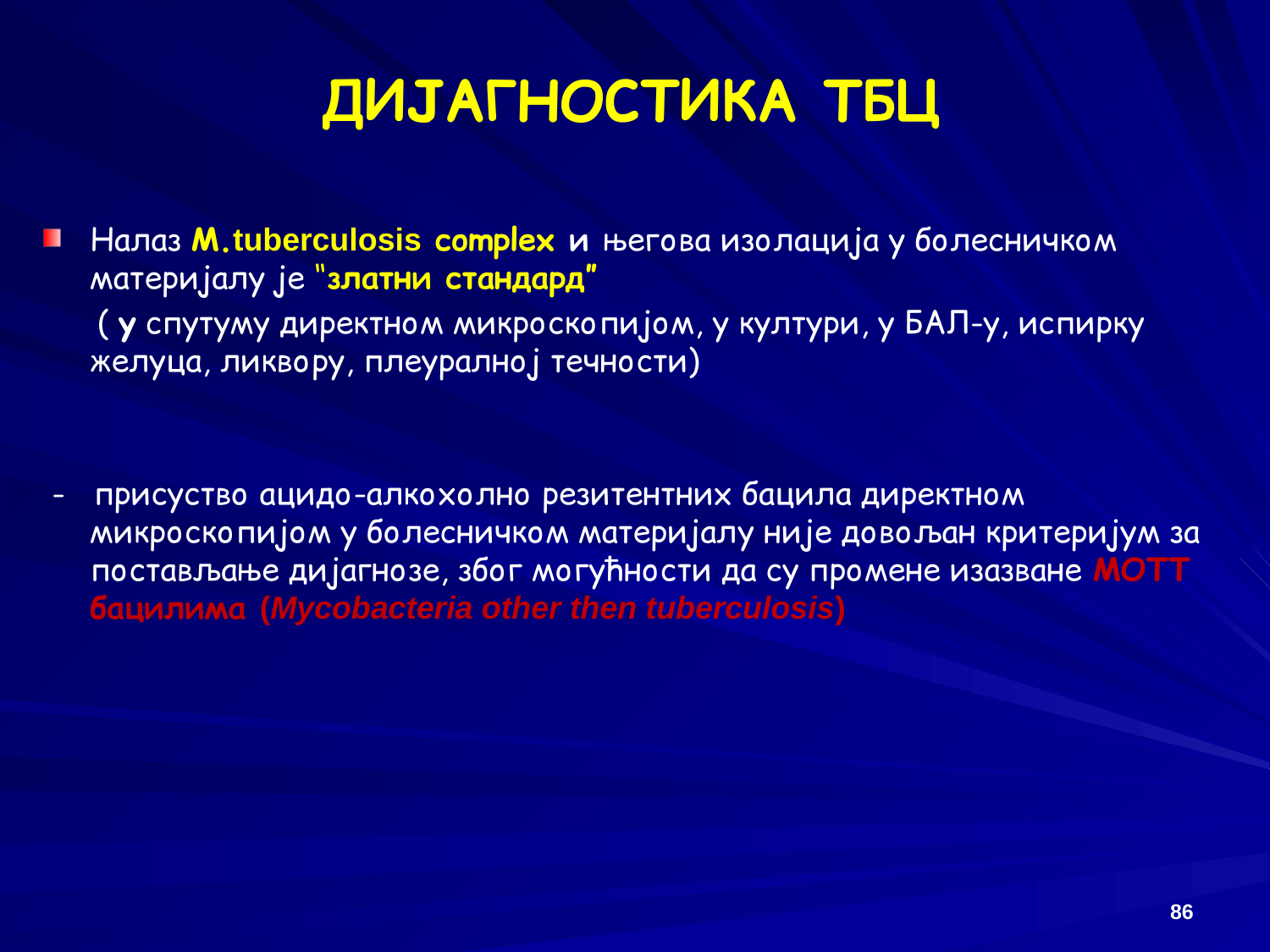

# ДИЈАГНОСТИКА ТБЦ

Налаз М.tuberculosis complex и његова изолација у болесничком материјалу је “златни стандард”
    ( у спутуму директном микроскопијом, у култури, у БАЛ-у, испирку  желуца, ликвору, плеуралној течности)

 -   присуство ацидо-алкохолно резитентних бацила директном микроскопијом у болесничком материјалу није довољан критеријум за постављање дијагнозе, због могућности да су промене изазване МОТТ бацилима (Mycobacteria other then tuberculosis)

86